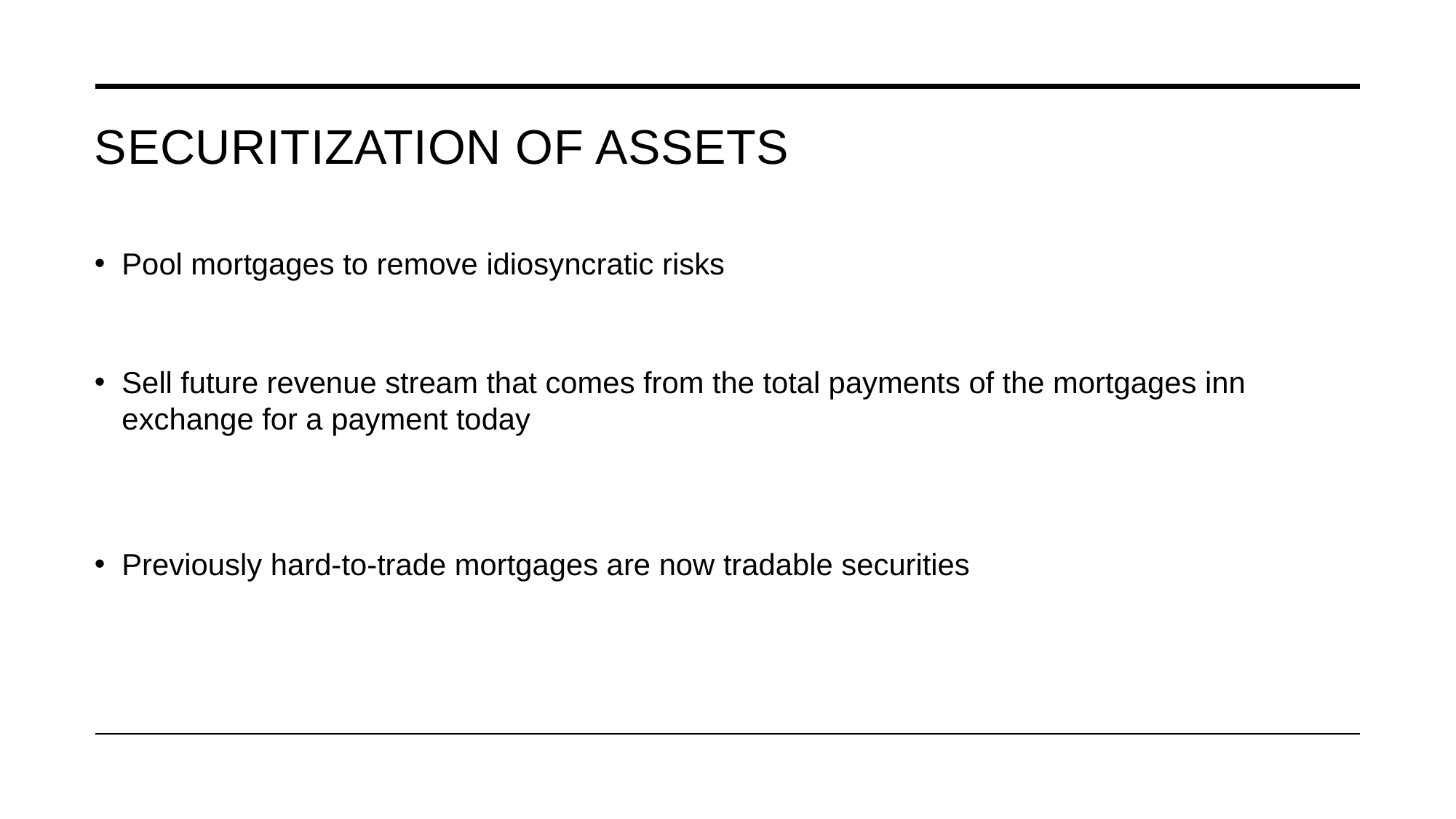

# Securitization of assets

Pool mortgages to remove idiosyncratic risks

Sell future revenue stream that comes from the total payments of the mortgages inn exchange for a payment today

Previously hard-to-trade mortgages are now tradable securities